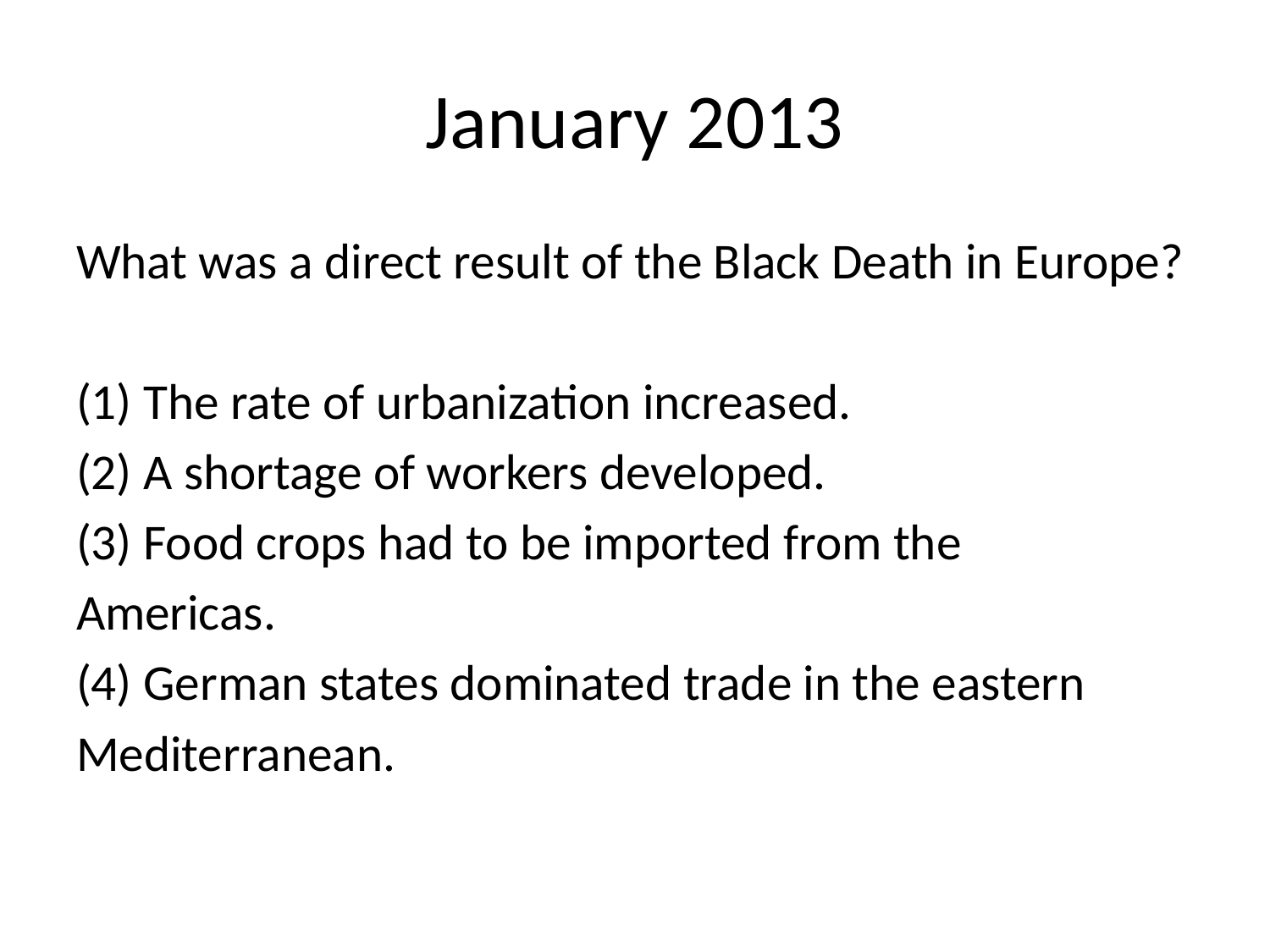

# January 2013
What was a direct result of the Black Death in Europe?

(1) The rate of urbanization increased.
(2) A shortage of workers developed.
(3) Food crops had to be imported from the
Americas.
(4) German states dominated trade in the eastern
Mediterranean.